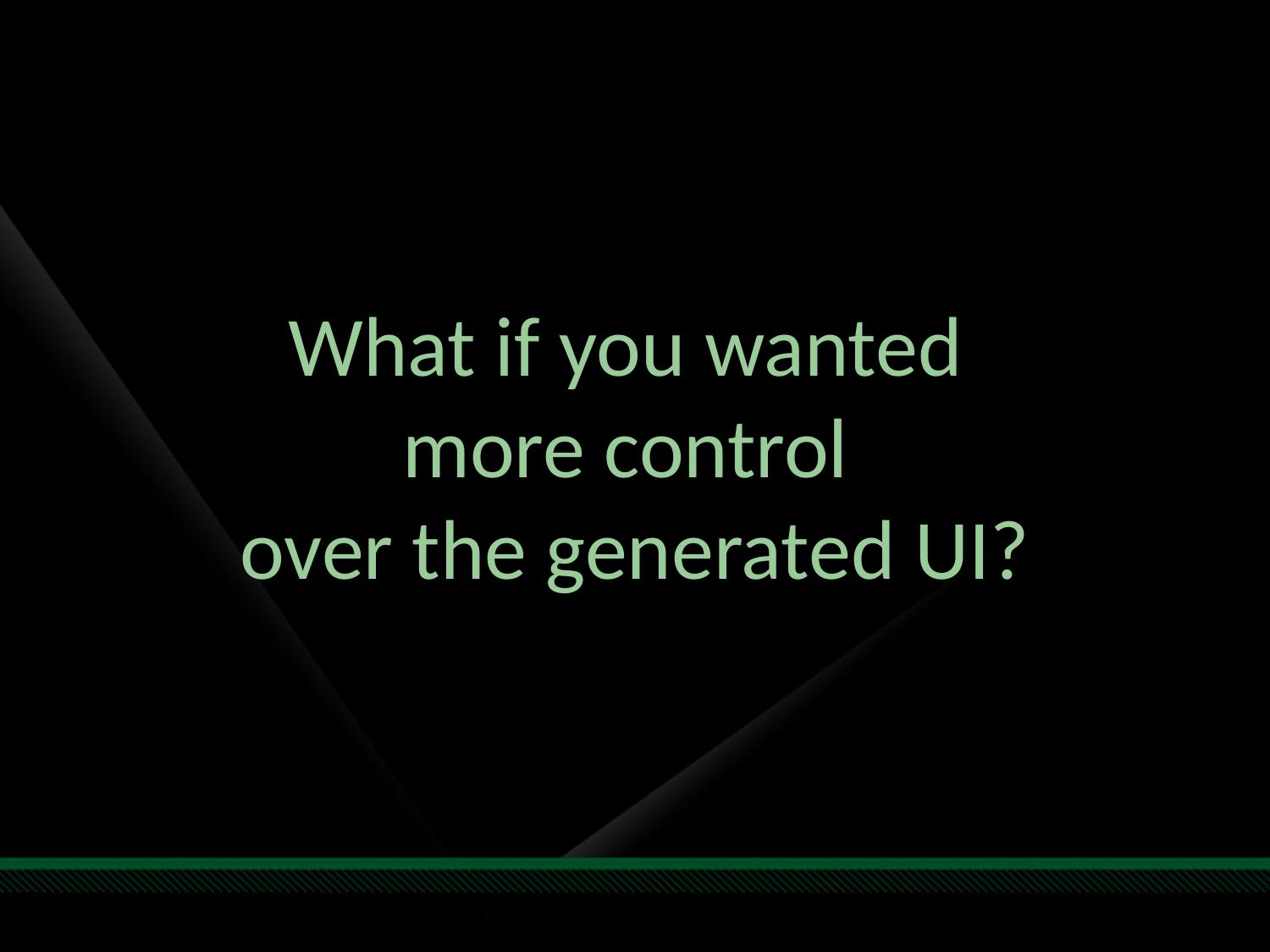

What if you wanted
more control
over the generated UI?